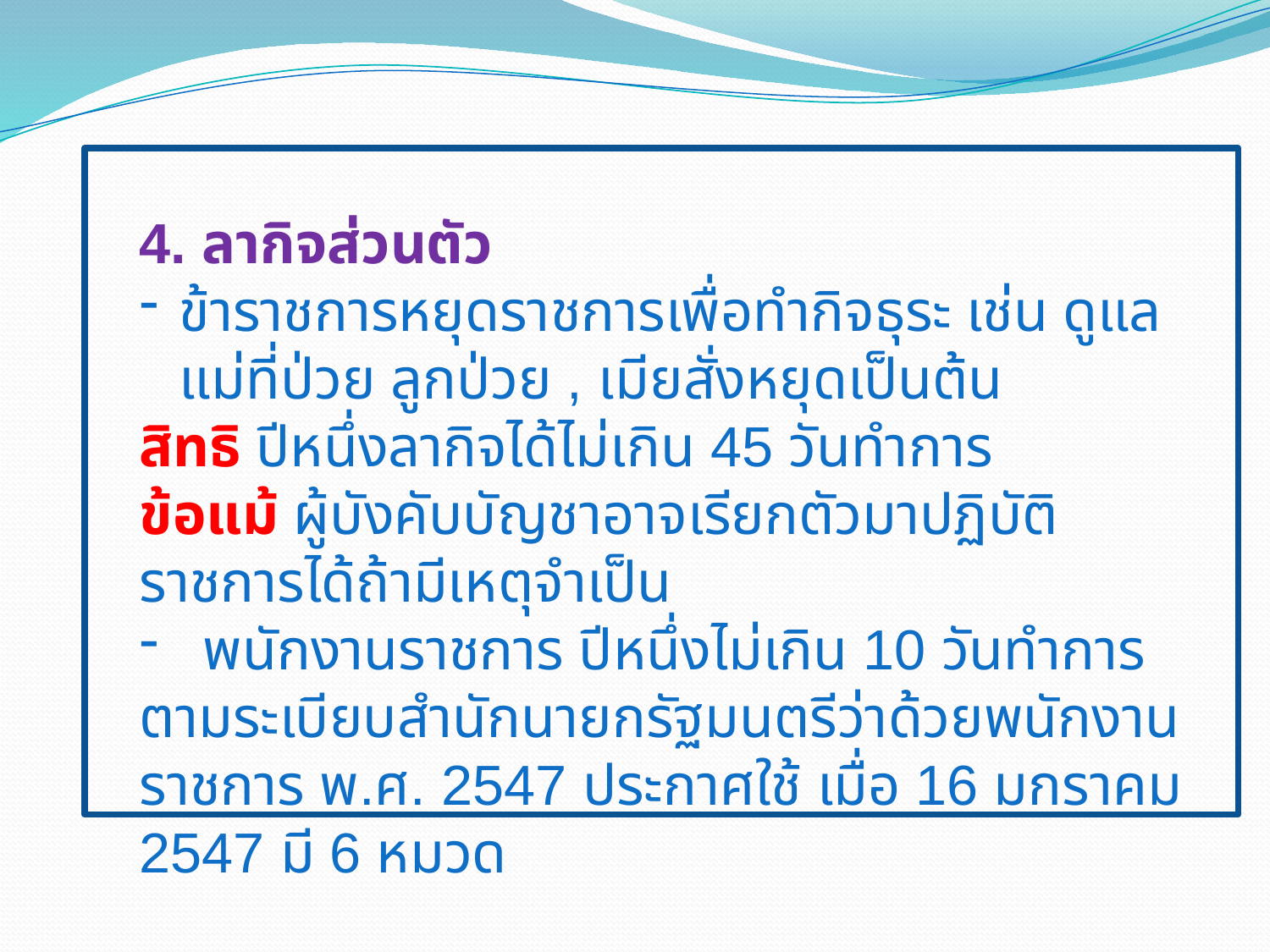

4. ลากิจส่วนตัว
ข้าราชการหยุดราชการเพื่อทำกิจธุระ เช่น ดูแลแม่ที่ป่วย ลูกป่วย , เมียสั่งหยุดเป็นต้น
สิทธิ ปีหนึ่งลากิจได้ไม่เกิน 45 วันทำการ
ข้อแม้ ผู้บังคับบัญชาอาจเรียกตัวมาปฏิบัติราชการได้ถ้ามีเหตุจำเป็น
พนักงานราชการ ปีหนึ่งไม่เกิน 10 วันทำการ
ตามระเบียบสำนักนายกรัฐมนตรีว่าด้วยพนักงานราชการ พ.ศ. 2547 ประกาศใช้ เมื่อ 16 มกราคม 2547 มี 6 หมวด